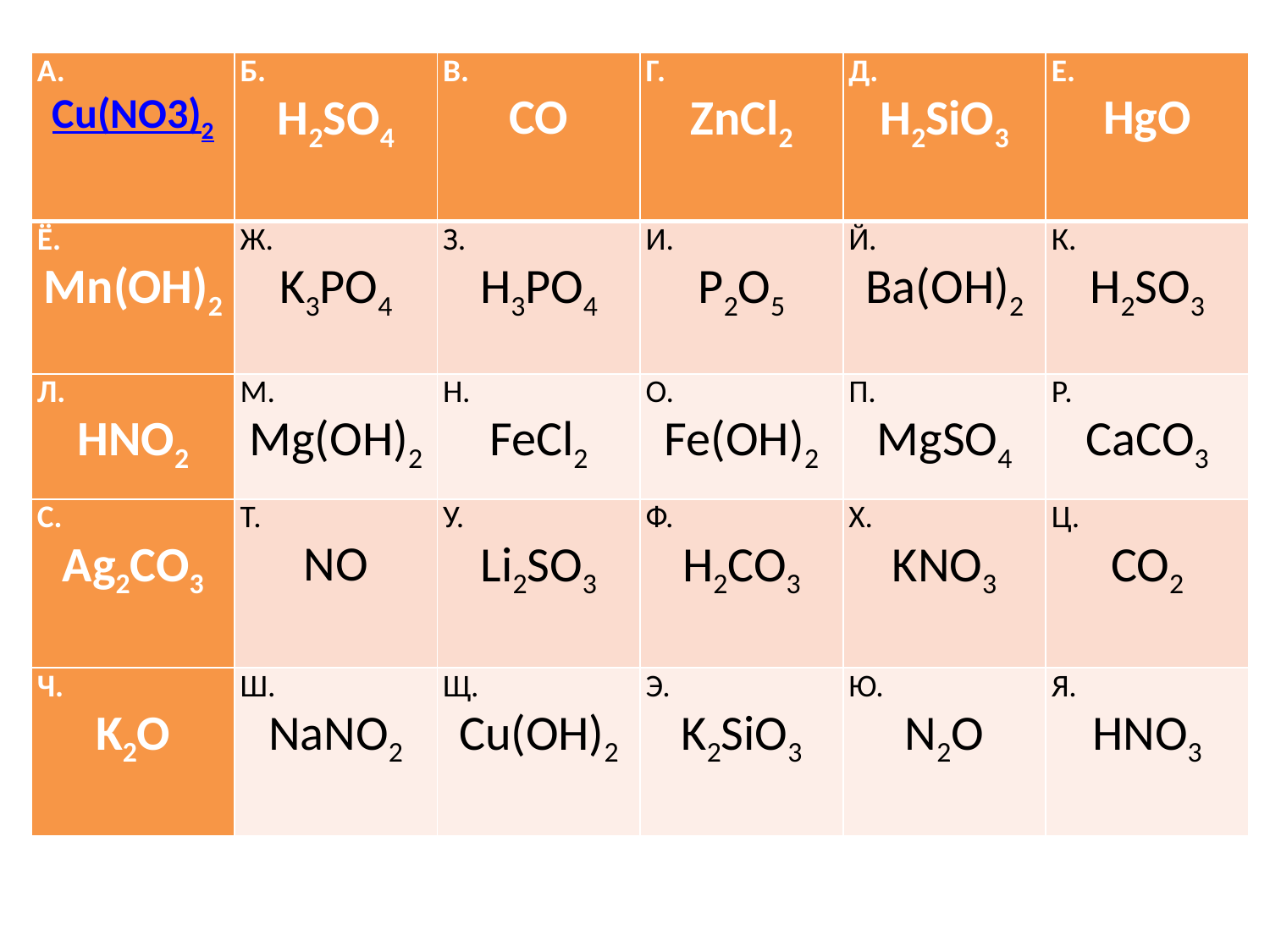

| А. Cu(NO3)2 | Б. H2SO4 | В. CO | Г. ZnCl2 | Д. H2SiO3 | Е. HgO |
| --- | --- | --- | --- | --- | --- |
| Ё. Mn(OH)2 | Ж. K3PO4 | З. H3PO4 | И. P2O5 | Й. Ba(OH)2 | К. H2SO3 |
| Л. HNO2 | М. Mg(OH)2 | Н. FeCl2 | О. Fe(OH)2 | П. MgSO4 | Р. CaCO3 |
| С. Ag2CO3 | Т. NO | У. Li2SO3 | Ф. H2CO3 | Х. KNO3 | Ц. CO2 |
| Ч. K2O | Ш. NaNO2 | Щ. Cu(OH)2 | Э. K2SiO3 | Ю. N2O | Я. HNO3 |